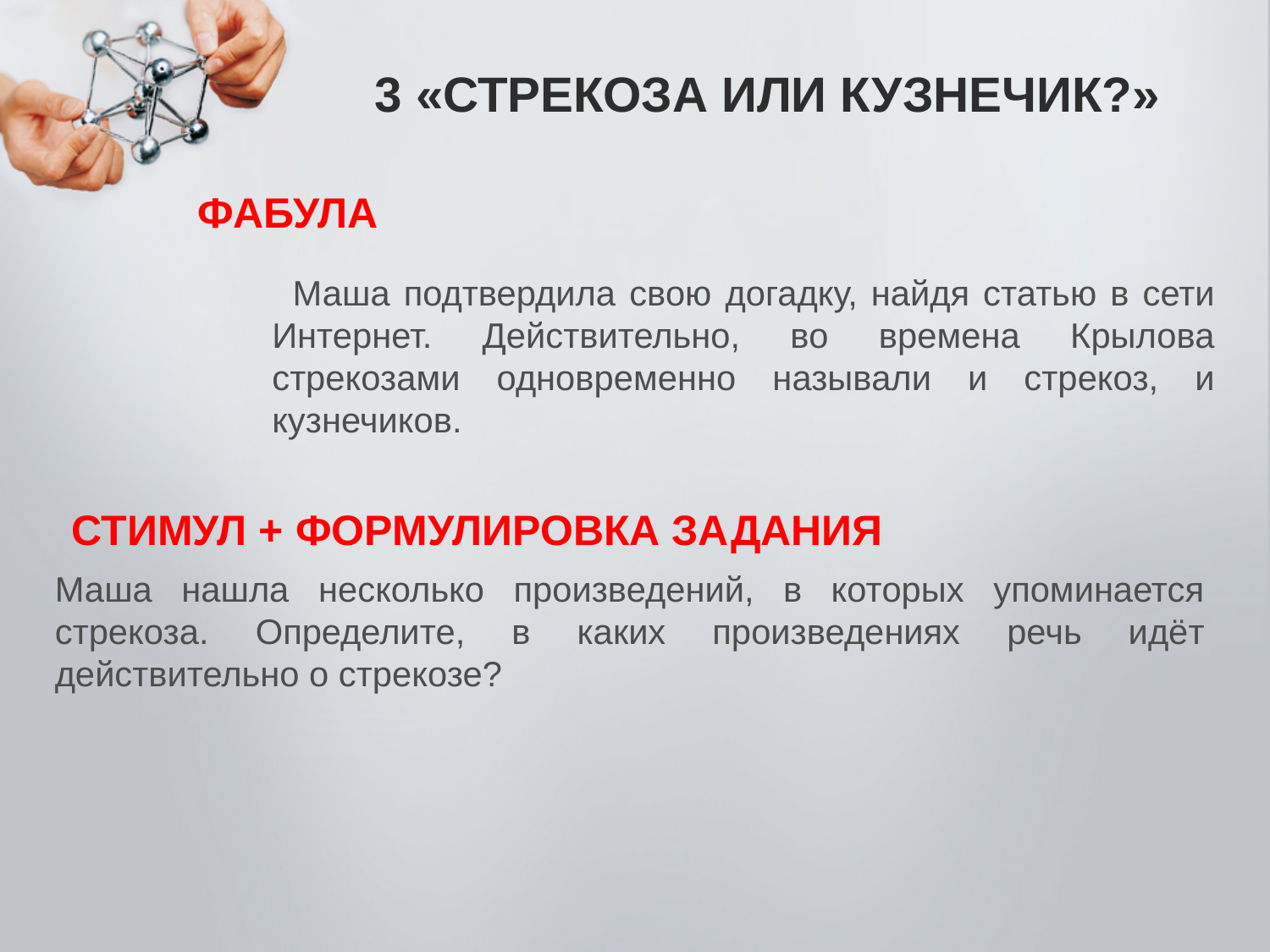

# 3 «СТРЕКОЗА ИЛИ КУЗНЕЧИК?»
ФАБУЛА
     Маша подтвердила свою догадку, найдя статью в сети Интернет. Действительно, во времена Крылова стрекозами одновременно называли и стрекоз, и кузнечиков.

СТИМУЛ + ФОРМУЛИРОВКА ЗАДАНИЯ
Маша нашла несколько произведений, в которых упоминается стрекоза. Определите, в каких произведениях речь идёт действительно о стрекозе?